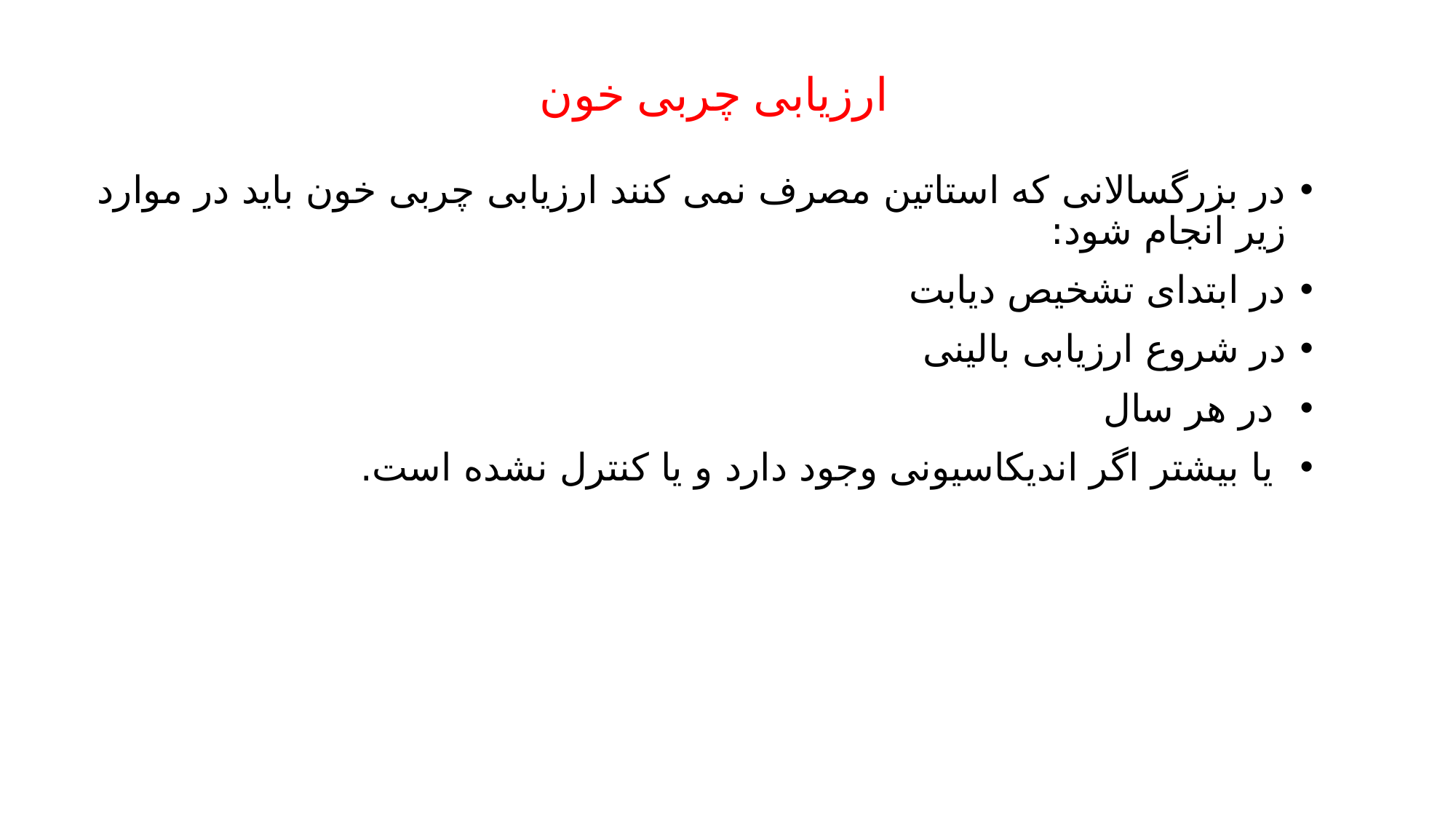

# ارزیابی چربی خون
در بزرگسالانی که استاتین مصرف نمی کنند ارزیابی چربی خون باید در موارد زیر انجام شود:
در ابتدای تشخیص دیابت
در شروع ارزیابی بالینی
 در هر سال
 یا بیشتر اگر اندیکاسیونی وجود دارد و یا کنترل نشده است.

American Diabetes Association Standards of Medical Care in Diabetes.
Cardiovascular disease and risk management. Diabetes Care 2017; 40 (Suppl. 1): S75-S87